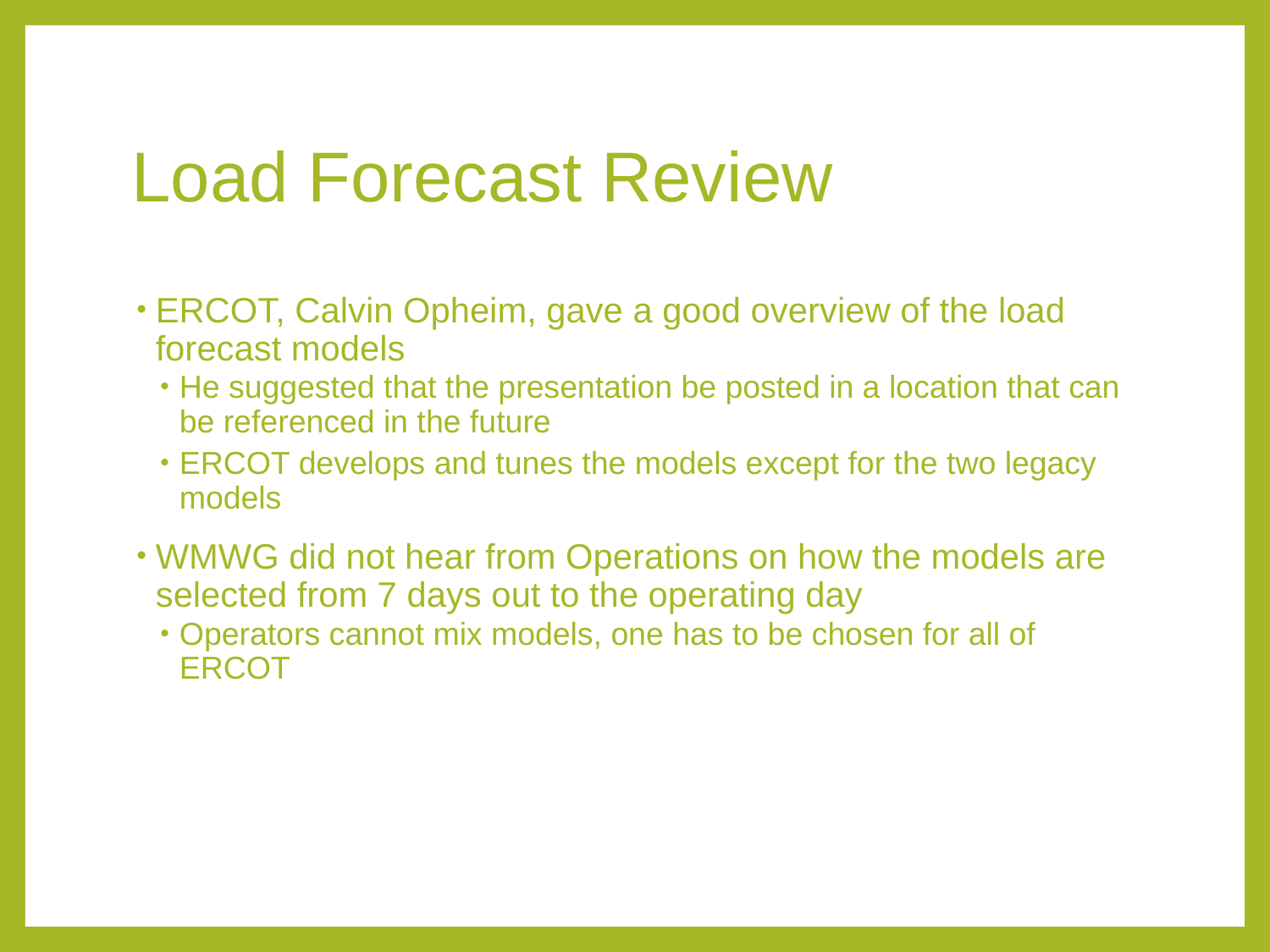

# Load Forecast Review
ERCOT, Calvin Opheim, gave a good overview of the load forecast models
He suggested that the presentation be posted in a location that can be referenced in the future
ERCOT develops and tunes the models except for the two legacy models
WMWG did not hear from Operations on how the models are selected from 7 days out to the operating day
Operators cannot mix models, one has to be chosen for all of ERCOT